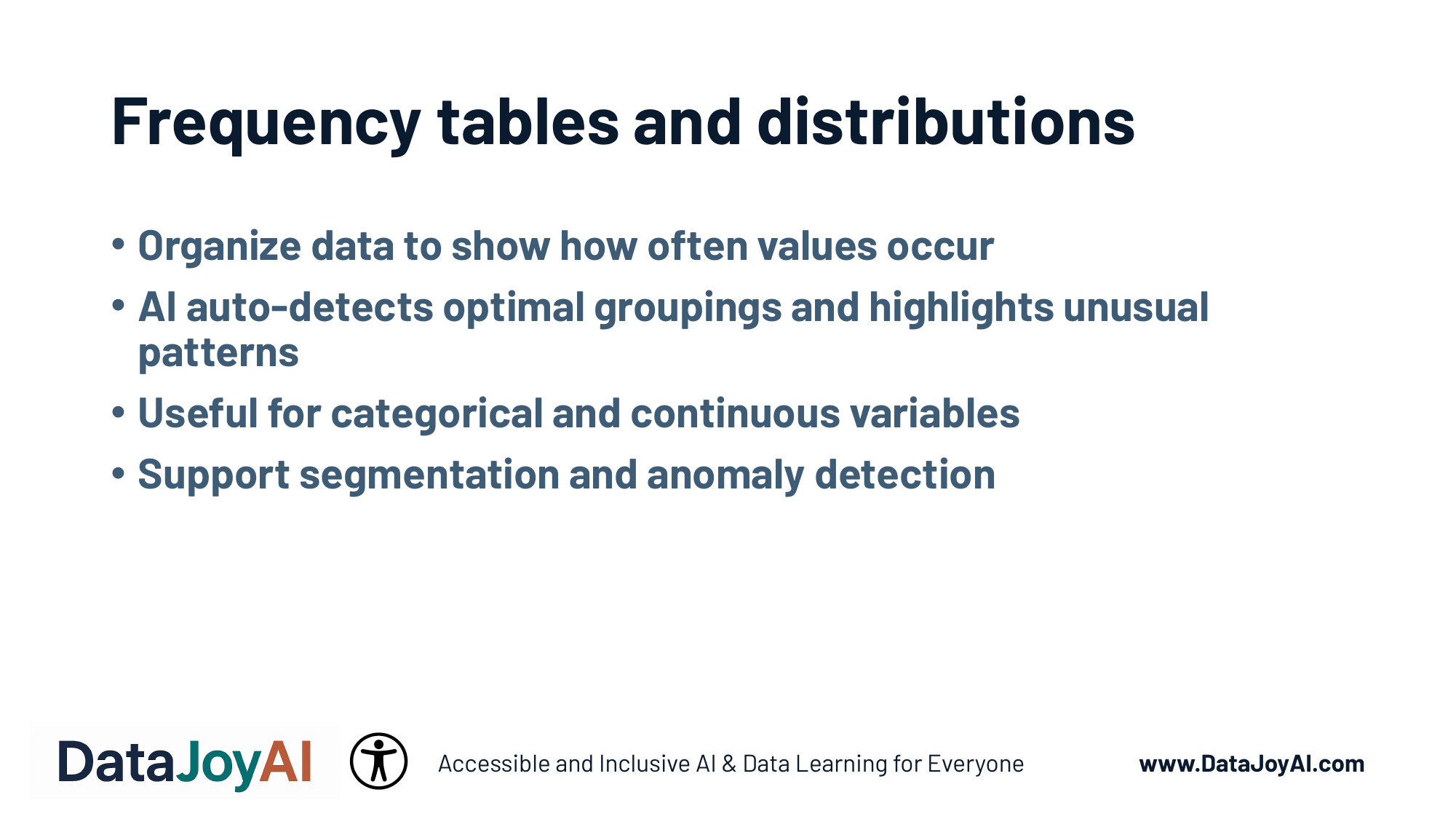

# Frequency tables and distributions
Organize data to show how often values occur
AI auto‑detects optimal groupings and highlights unusual patterns
Useful for categorical and continuous variables
Support segmentation and anomaly detection